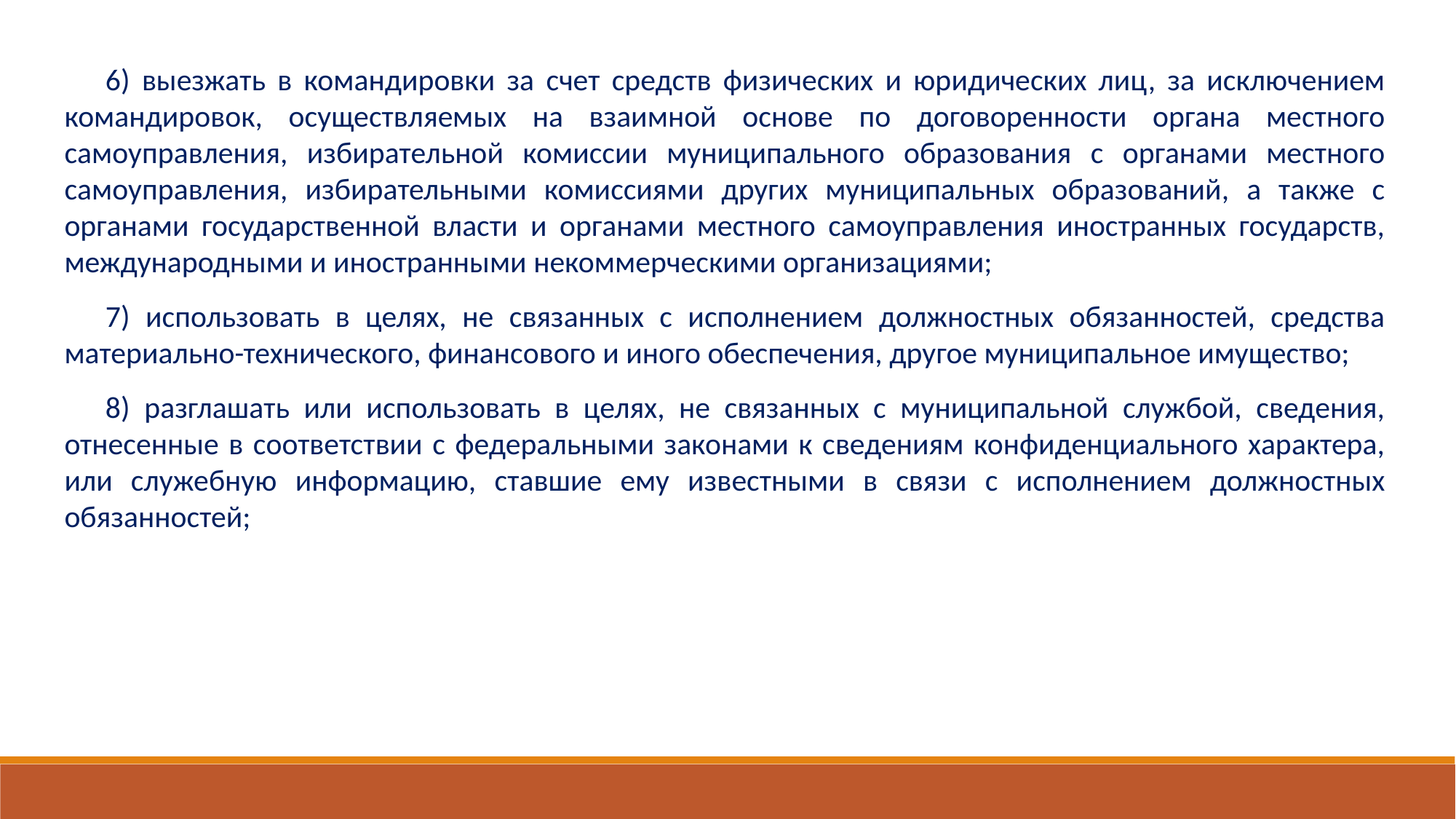

6) выезжать в командировки за счет средств физических и юридических лиц, за исключением командировок, осуществляемых на взаимной основе по договоренности органа местного самоуправления, избирательной комиссии муниципального образования с органами местного самоуправления, избирательными комиссиями других муниципальных образований, а также с органами государственной власти и органами местного самоуправления иностранных государств, международными и иностранными некоммерческими организациями;
7) использовать в целях, не связанных с исполнением должностных обязанностей, средства материально-технического, финансового и иного обеспечения, другое муниципальное имущество;
8) разглашать или использовать в целях, не связанных с муниципальной службой, сведения, отнесенные в соответствии с федеральными законами к сведениям конфиденциального характера, или служебную информацию, ставшие ему известными в связи с исполнением должностных обязанностей;